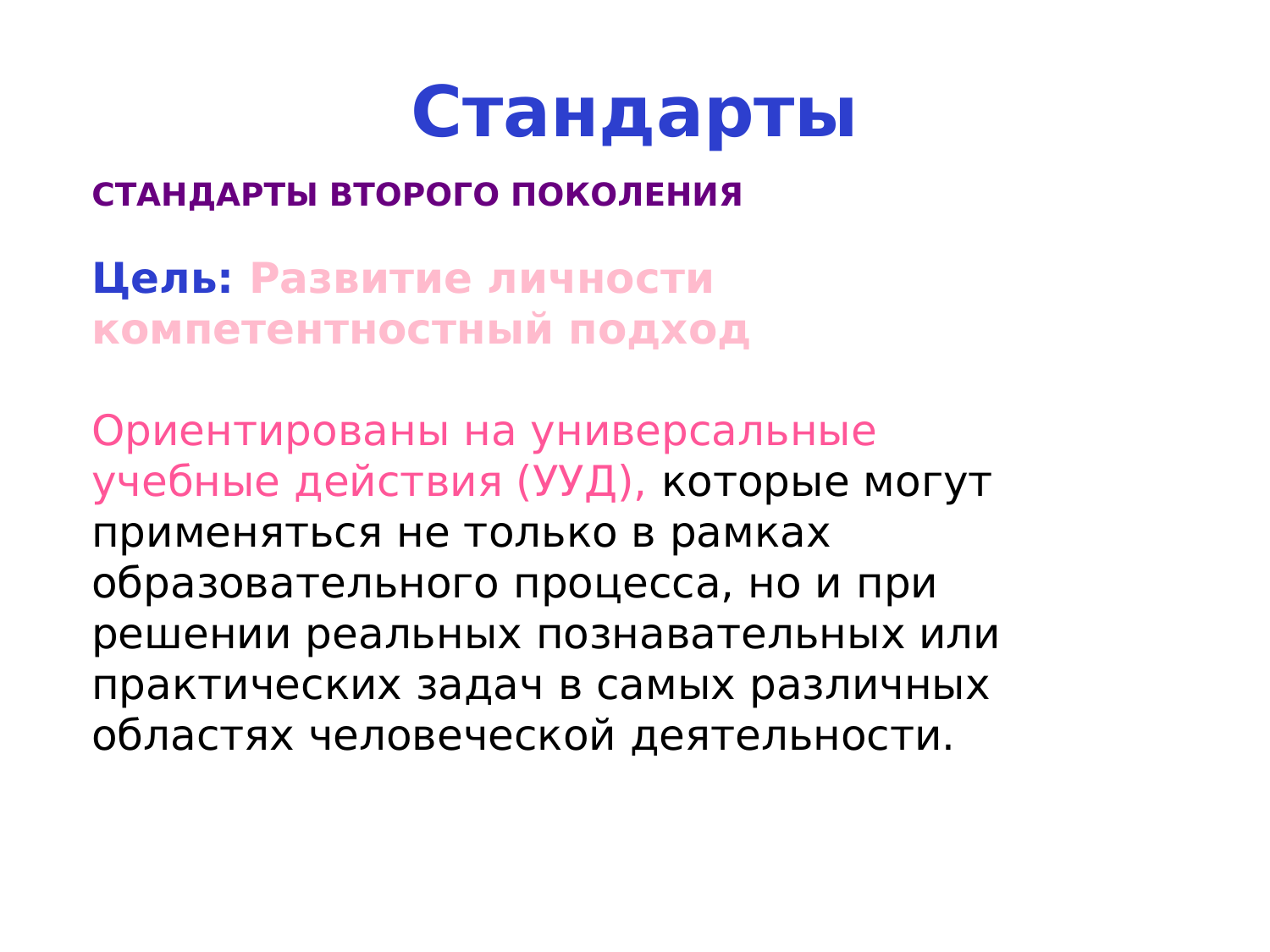

Стандарты
Стандарты второго поколения
Цель: Развитие личности компетентностный подход
Ориентированы на универсальные
учебные действия (УУД), которые могут
применяться не только в рамках
образовательного процесса, но и при
решении реальных познавательных или
практических задач в самых различных
областях человеческой деятельности.